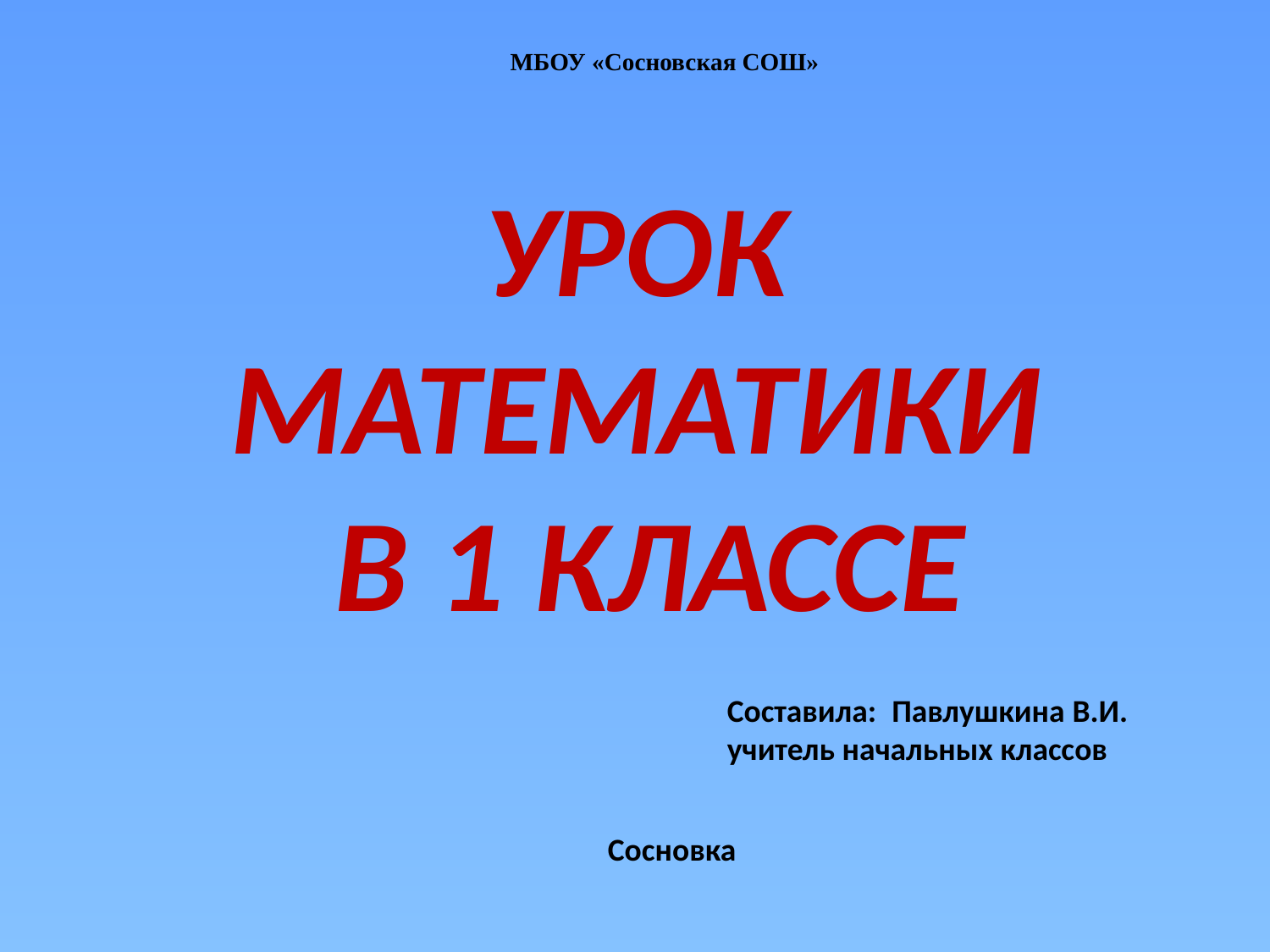

МБОУ «Сосновская СОШ»
# УРОК МАТЕМАТИКИ В 1 КЛАССЕ
Составила:  Павлушкина В.И. учитель начальных классов
  Сосновка